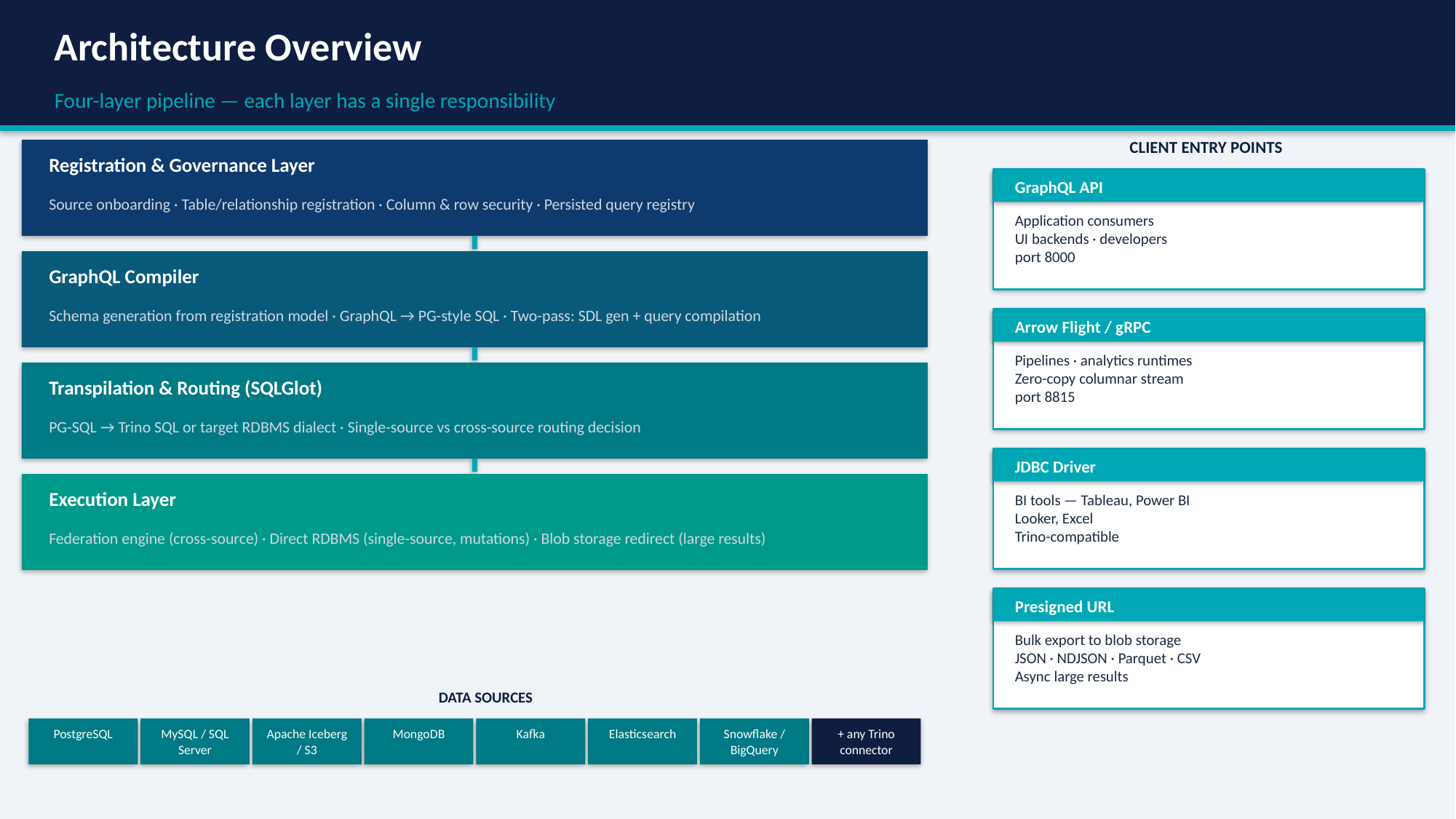

Architecture Overview
Four-layer pipeline — each layer has a single responsibility

CLIENT ENTRY POINTS

Registration & Governance Layer

GraphQL API
Source onboarding · Table/relationship registration · Column & row security · Persisted query registry
Application consumers
UI backends · developers
port 8000

GraphQL Compiler
Schema generation from registration model · GraphQL → PG-style SQL · Two-pass: SDL gen + query compilation

Arrow Flight / gRPC
Pipelines · analytics runtimes
Zero-copy columnar stream
port 8815

Transpilation & Routing (SQLGlot)
PG-SQL → Trino SQL or target RDBMS dialect · Single-source vs cross-source routing decision

JDBC Driver

Execution Layer
BI tools — Tableau, Power BI
Looker, Excel
Trino-compatible
Federation engine (cross-source) · Direct RDBMS (single-source, mutations) · Blob storage redirect (large results)

Presigned URL
Bulk export to blob storage
JSON · NDJSON · Parquet · CSV
Async large results
DATA SOURCES

PostgreSQL
MySQL / SQL Server
Apache Iceberg / S3
MongoDB
Kafka
Elasticsearch
Snowflake / BigQuery
+ any Trino connector